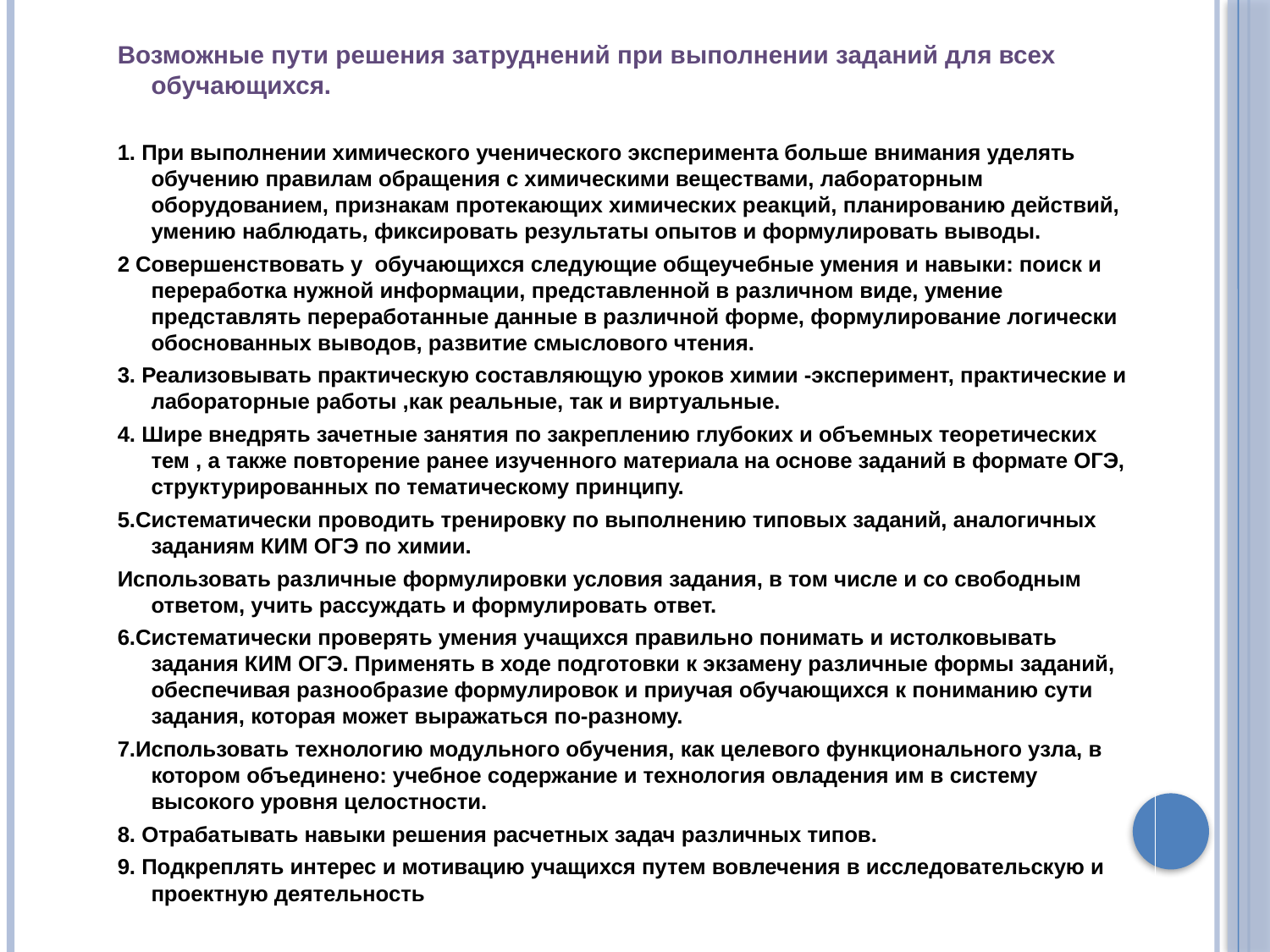

Возможные пути решения затруднений при выполнении заданий для всех обучающихся.

1. При выполнении химического ученического эксперимента больше внимания уделять обучению правилам обращения с химическими веществами, лабораторным оборудованием, признакам протекающих химических реакций, планированию действий, умению наблюдать, фиксировать результаты опытов и формулировать выводы.
2 Совершенствовать у  обучающихся следующие общеучебные умения и навыки: поиск и переработка нужной информации, представленной в различном виде, умение представлять переработанные данные в различной форме, формулирование логически обоснованных выводов, развитие смыслового чтения.
3. Реализовывать практическую составляющую уроков химии -эксперимент, практические и лабораторные работы ,как реальные, так и виртуальные.
4. Шире внедрять зачетные занятия по закреплению глубоких и объемных теоретических тем , а также повторение ранее изученного материала на основе заданий в формате ОГЭ, структурированных по тематическому принципу.
5.Систематически проводить тренировку по выполнению типовых заданий, аналогичных заданиям КИМ ОГЭ по химии.
Использовать различные формулировки условия задания, в том числе и со свободным ответом, учить рассуждать и формулировать ответ.
6.Систематически проверять умения учащихся правильно понимать и истолковывать задания КИМ ОГЭ. Применять в ходе подготовки к экзамену различные формы заданий, обеспечивая разнообразие формулировок и приучая обучающихся к пониманию сути задания, которая может выражаться по-разному.
7.Использовать технологию модульного обучения, как целевого функционального узла, в котором объединено: учебное содержание и технология овладения им в систему высокого уровня целостности.
8. Отрабатывать навыки решения расчетных задач различных типов.
9. Подкреплять интерес и мотивацию учащихся путем вовлечения в исследовательскую и проектную деятельность